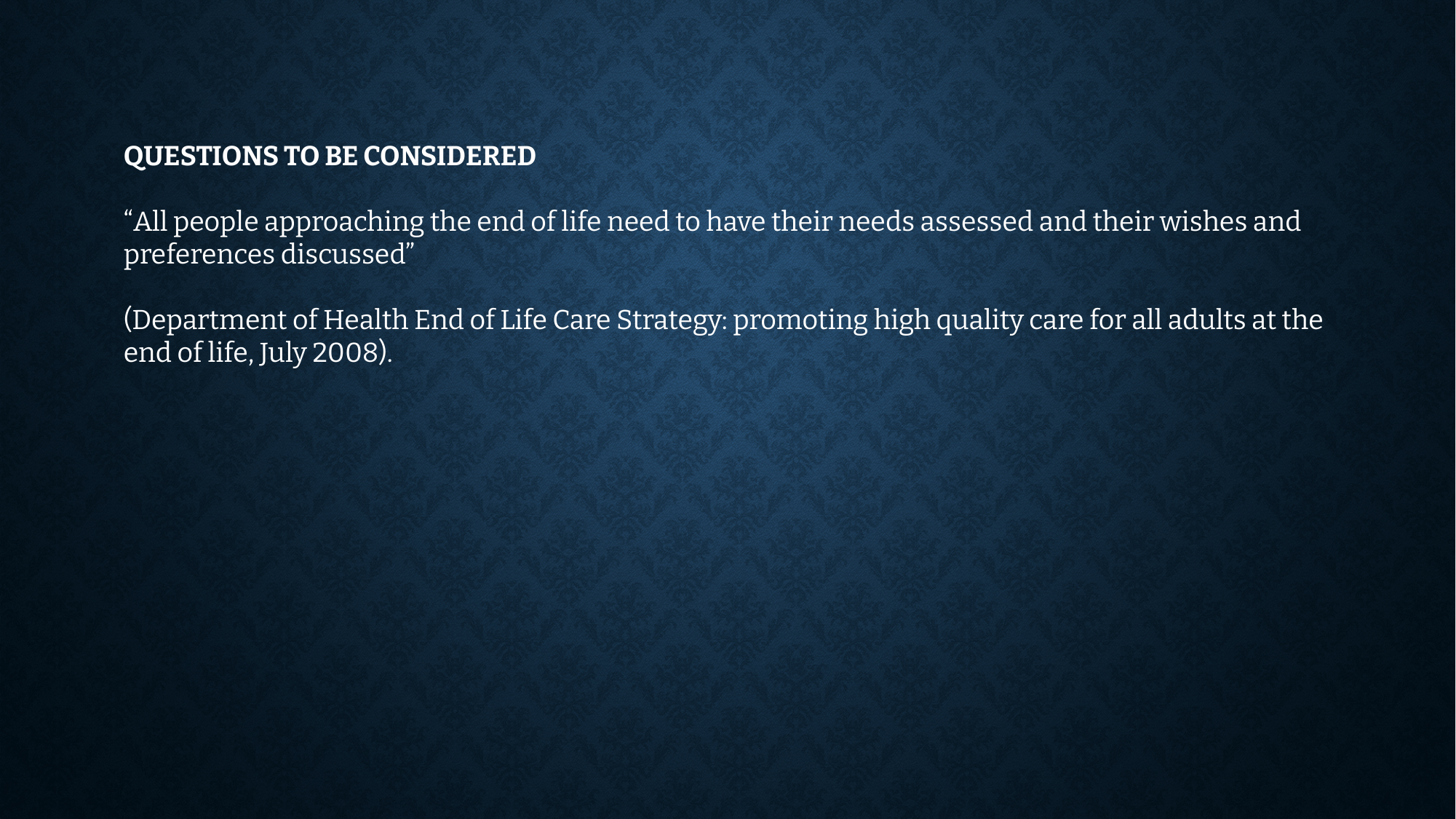

QUESTIONS TO BE CONSIDERED

“All people approaching the end of life need to have their needs assessed and their wishes and preferences discussed”

(Department of Health End of Life Care Strategy: promoting high quality care for all adults at the end of life, July 2008).